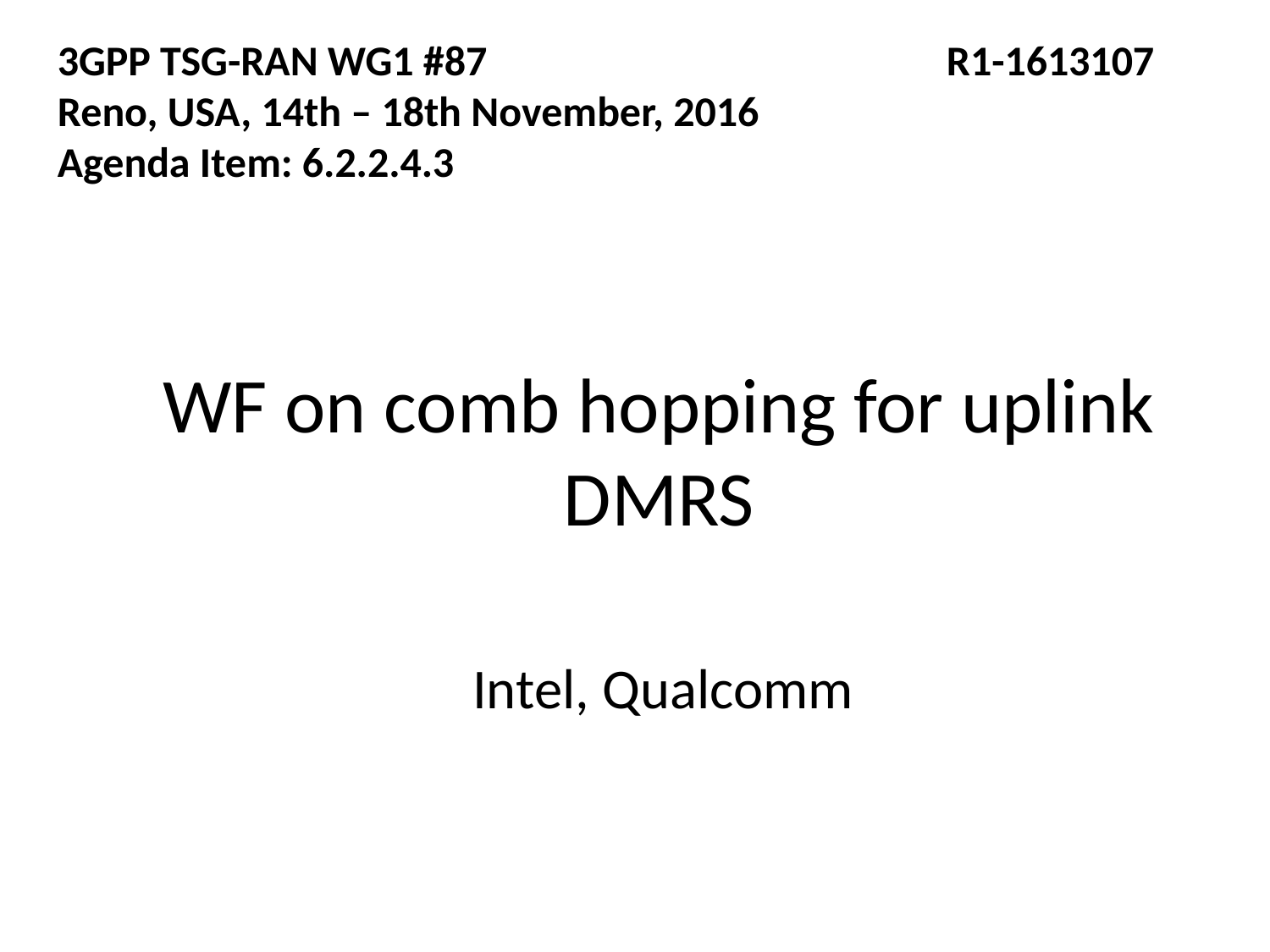

3GPP TSG-RAN WG1 #87			        	R1-1613107 Reno, USA, 14th – 18th November, 2016
Agenda Item: 6.2.2.4.3
# WF on comb hopping for uplink DMRS
Intel, Qualcomm